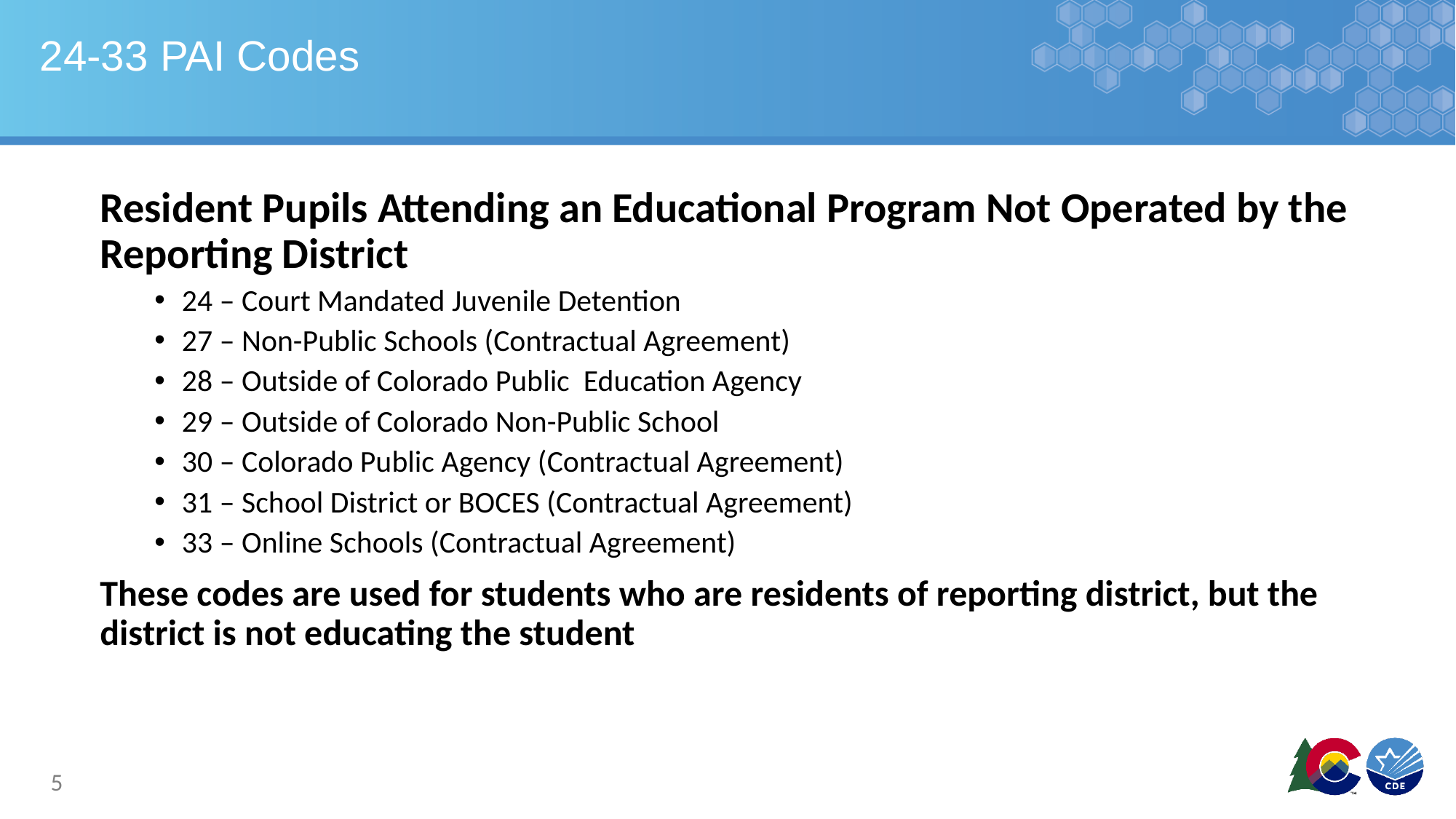

# 24-33 PAI Codes
Resident Pupils Attending an Educational Program Not Operated by the Reporting District
24 – Court Mandated Juvenile Detention
27 – Non-Public Schools (Contractual Agreement)
28 – Outside of Colorado Public  Education Agency
29 – Outside of Colorado Non-Public School
30 – Colorado Public Agency (Contractual Agreement)
31 – School District or BOCES (Contractual Agreement)
33 – Online Schools (Contractual Agreement)
These codes are used for students who are residents of reporting district, but the district is not educating the student

5